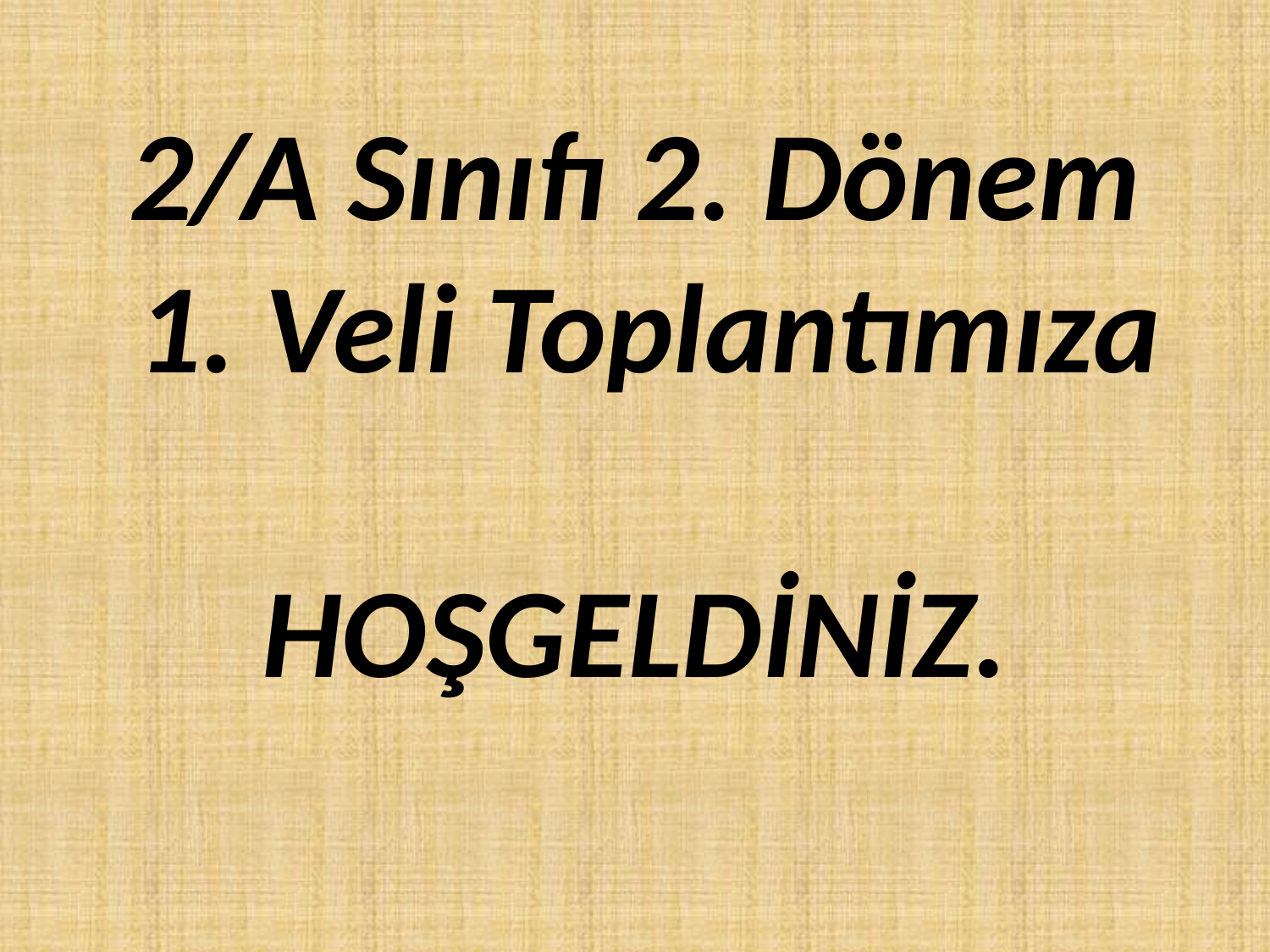

# 2/A Sınıfı 2. Dönem 1. Veli Toplantımıza HOŞGELDİNİZ.